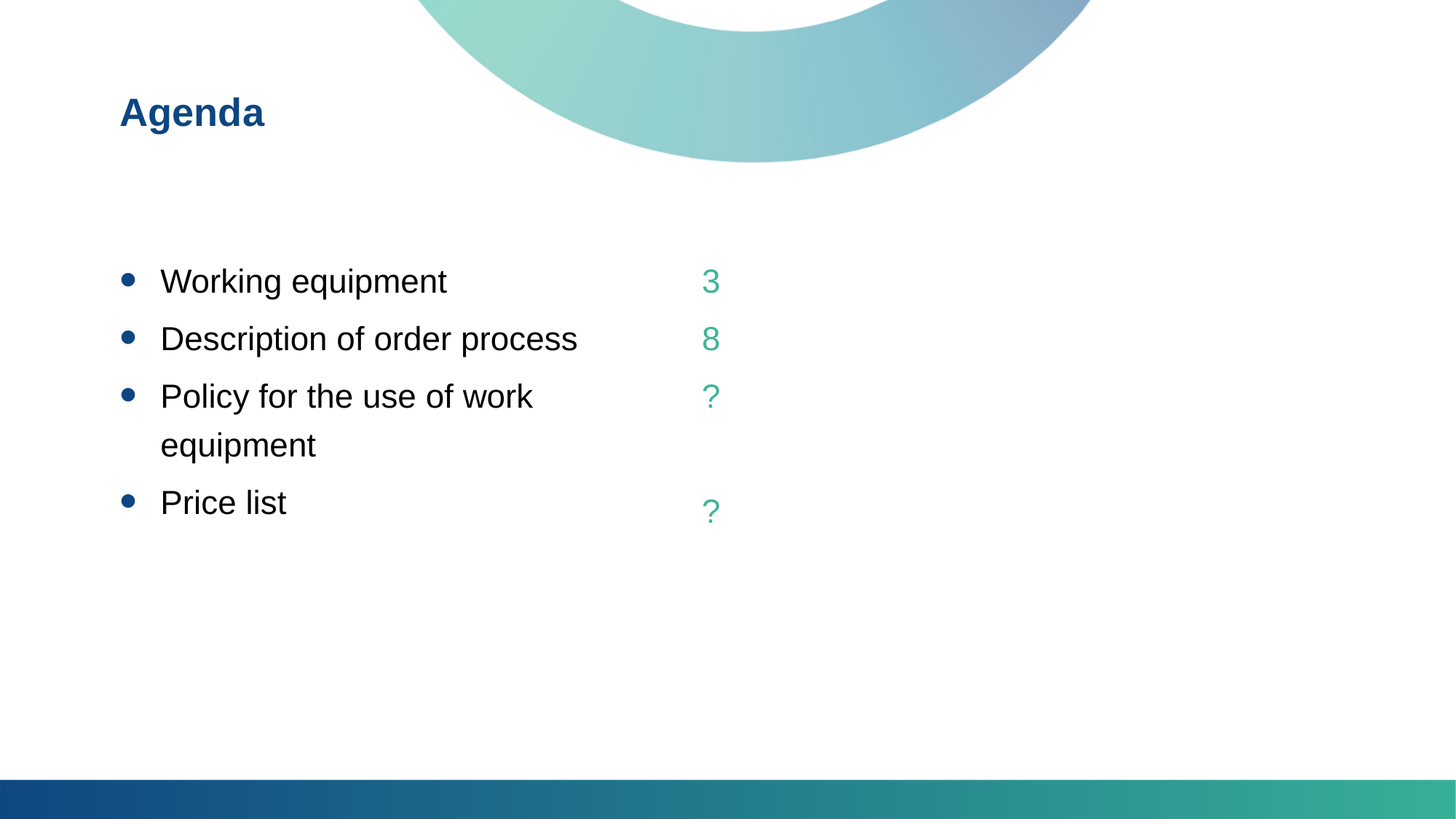

Agenda
3
8
?

?
Working equipment
Description of order process
Policy for the use of work equipment
Price list